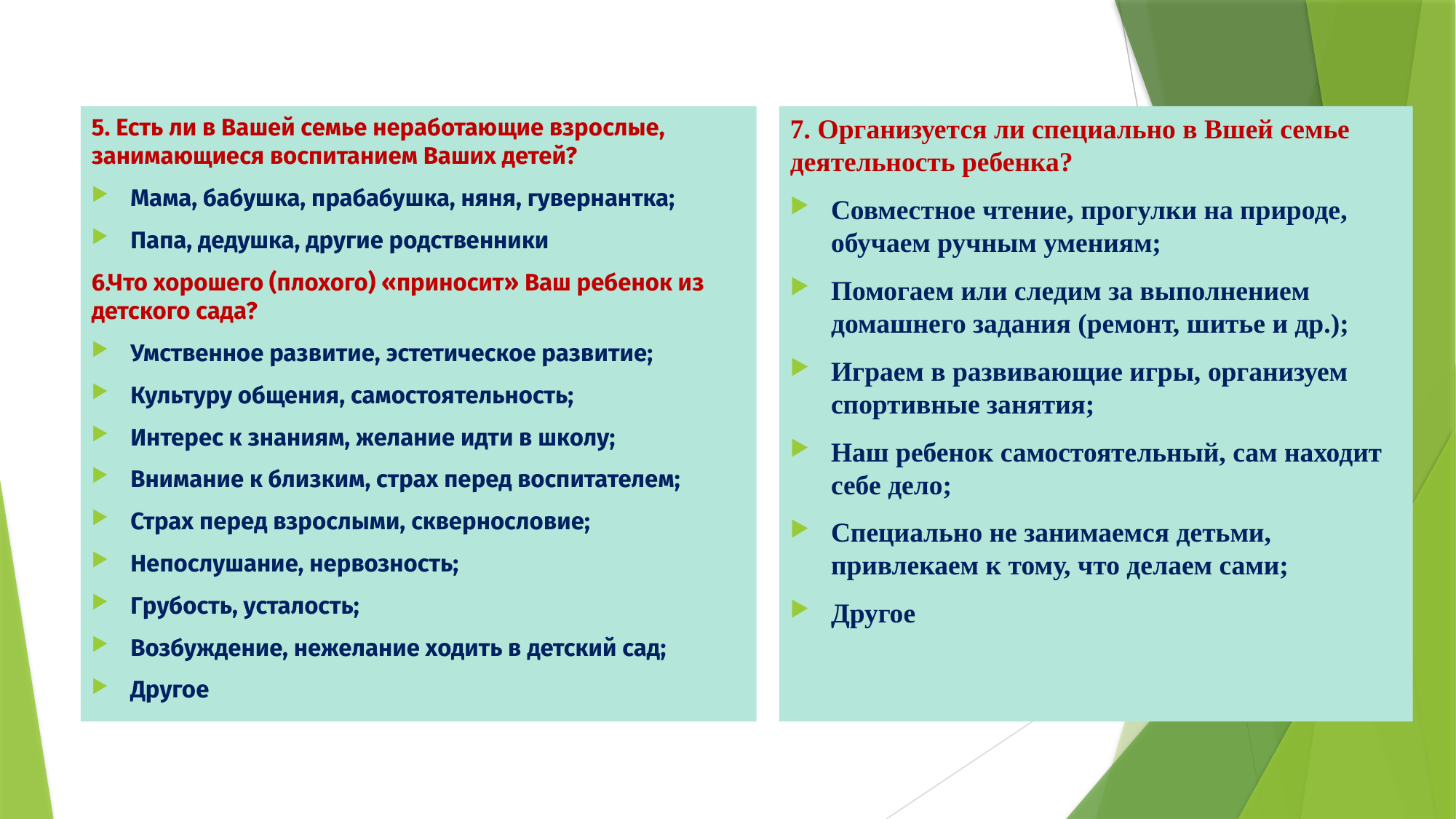

5. Есть ли в Вашей семье неработающие взрослые, занимающиеся воспитанием Ваших детей?
Мама, бабушка, прабабушка, няня, гувернантка;
Папа, дедушка, другие родственники
6.Что хорошего (плохого) «приносит» Ваш ребенок из детского сада?
Умственное развитие, эстетическое развитие;
Культуру общения, самостоятельность;
Интерес к знаниям, желание идти в школу;
Внимание к близким, страх перед воспитателем;
Страх перед взрослыми, сквернословие;
Непослушание, нервозность;
Грубость, усталость;
Возбуждение, нежелание ходить в детский сад;
Другое

7. Организуется ли специально в Вшей семье деятельность ребенка?
Совместное чтение, прогулки на природе, обучаем ручным умениям;
Помогаем или следим за выполнением домашнего задания (ремонт, шитье и др.);
Играем в развивающие игры, организуем спортивные занятия;
Наш ребенок самостоятельный, сам находит себе дело;
Специально не занимаемся детьми, привлекаем к тому, что делаем сами;
Другое